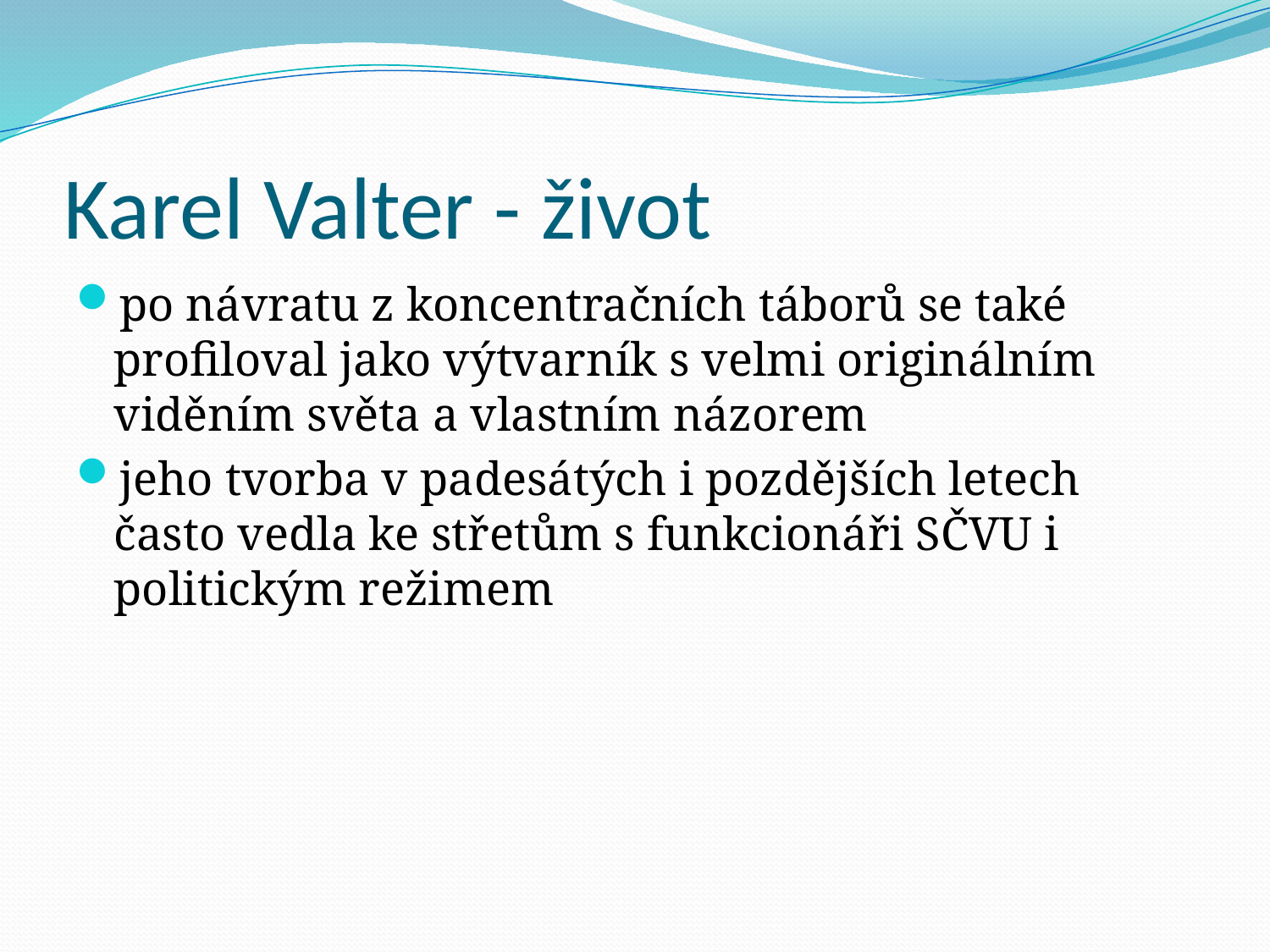

# Karel Valter - život
po návratu z koncentračních táborů se také profiloval jako výtvarník s velmi originálním viděním světa a vlastním názorem
jeho tvorba v padesátých i pozdějších letech často vedla ke střetům s funkcionáři SČVU i politickým režimem